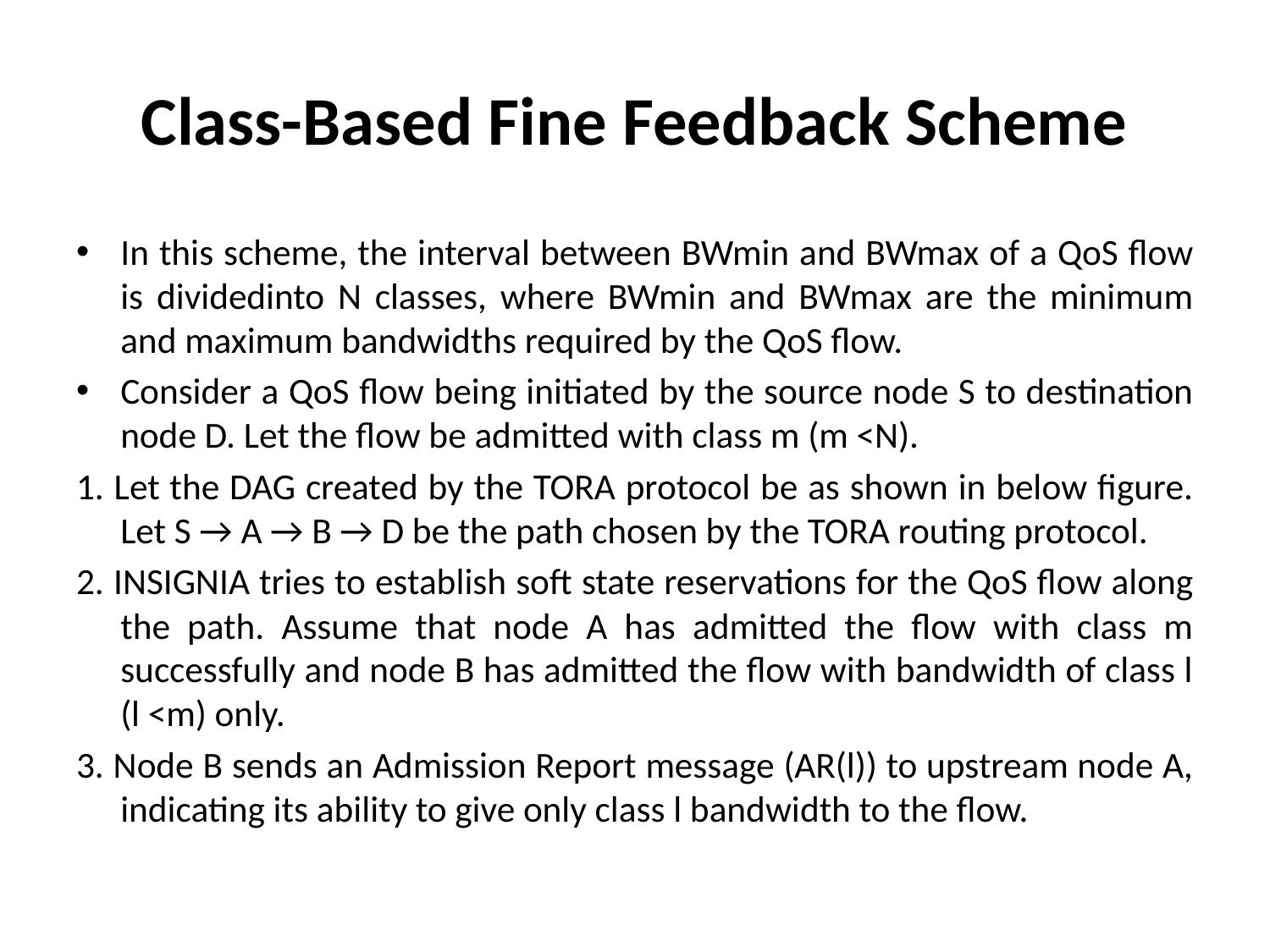

# Class-Based Fine Feedback Scheme
In this scheme, the interval between BWmin and BWmax of a QoS flow is dividedinto N classes, where BWmin and BWmax are the minimum and maximum bandwidths required by the QoS flow.
Consider a QoS flow being initiated by the source node S to destination node D. Let the flow be admitted with class m (m <N).
1. Let the DAG created by the TORA protocol be as shown in below figure. Let S → A → B → D be the path chosen by the TORA routing protocol.
2. INSIGNIA tries to establish soft state reservations for the QoS flow along the path. Assume that node A has admitted the flow with class m successfully and node B has admitted the flow with bandwidth of class l (l <m) only.
3. Node B sends an Admission Report message (AR(l)) to upstream node A, indicating its ability to give only class l bandwidth to the flow.